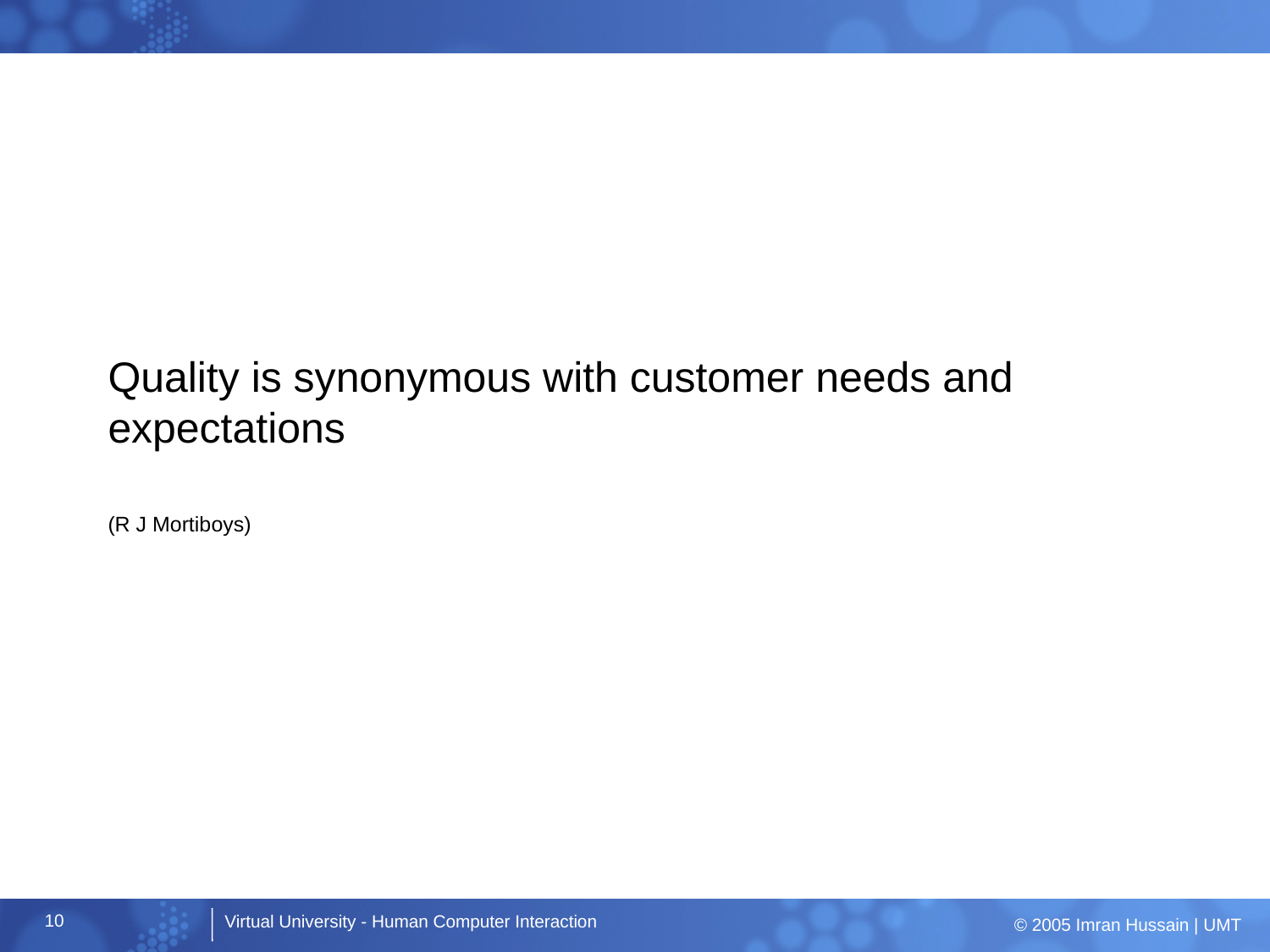

# Quality is synonymous with customer needs and expectations (R J Mortiboys)